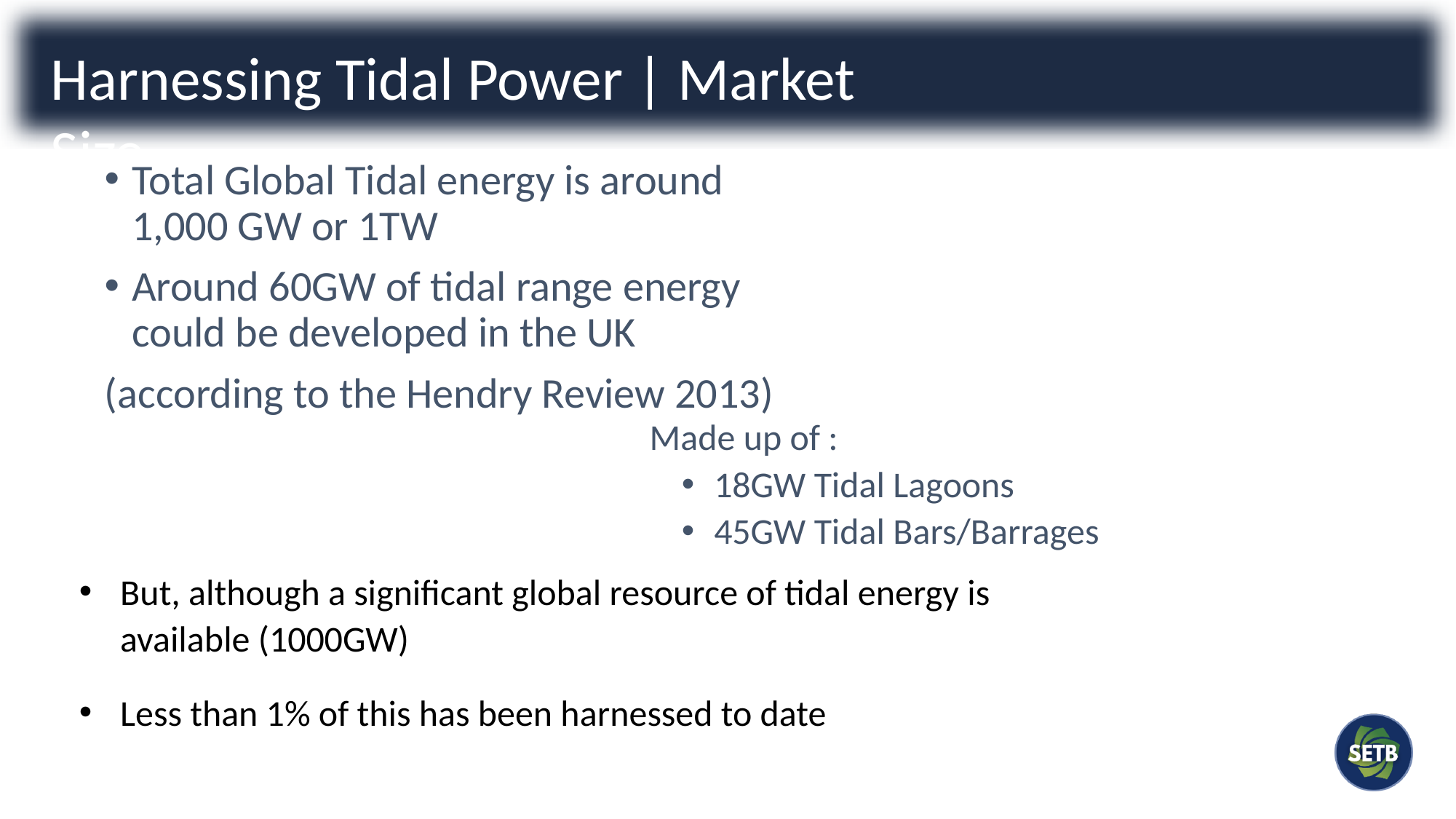

Harnessing Tidal Power | Market Size
Total Global Tidal energy is around 1,000 GW or 1TW
Around 60GW of tidal range energy could be developed in the UK
(according to the Hendry Review 2013)
Made up of :
18GW Tidal Lagoons
45GW Tidal Bars/Barrages
But, although a significant global resource of tidal energy is available (1000GW)
Less than 1% of this has been harnessed to date